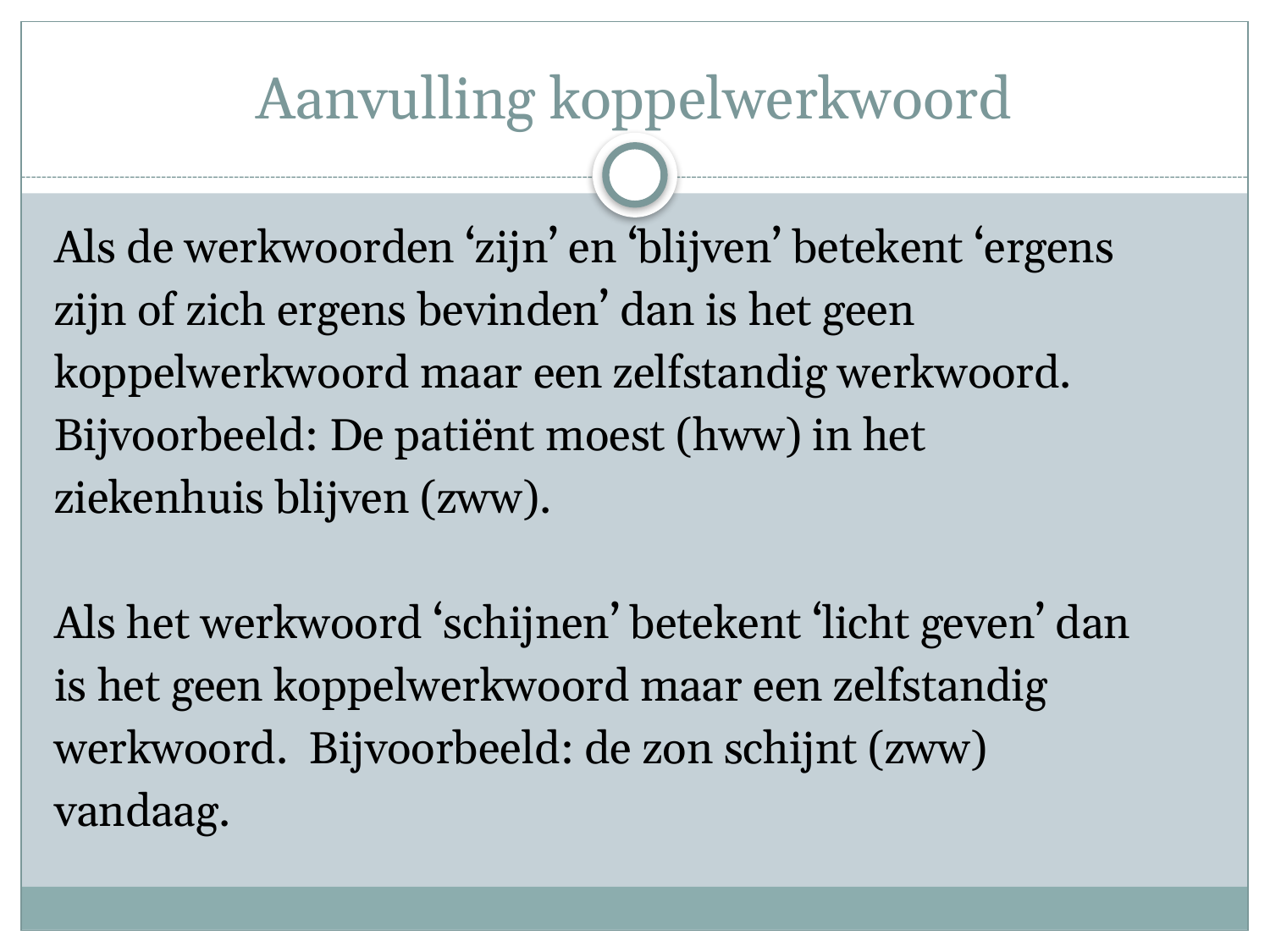

# Aanvulling koppelwerkwoord
Als de werkwoorden ‘zijn’ en ‘blijven’ betekent ‘ergens
zijn of zich ergens bevinden’ dan is het geen
koppelwerkwoord maar een zelfstandig werkwoord.
Bijvoorbeeld: De patiënt moest (hww) in het
ziekenhuis blijven (zww).

Als het werkwoord ‘schijnen’ betekent ‘licht geven’ dan
is het geen koppelwerkwoord maar een zelfstandig
werkwoord.  Bijvoorbeeld: de zon schijnt (zww)
vandaag.